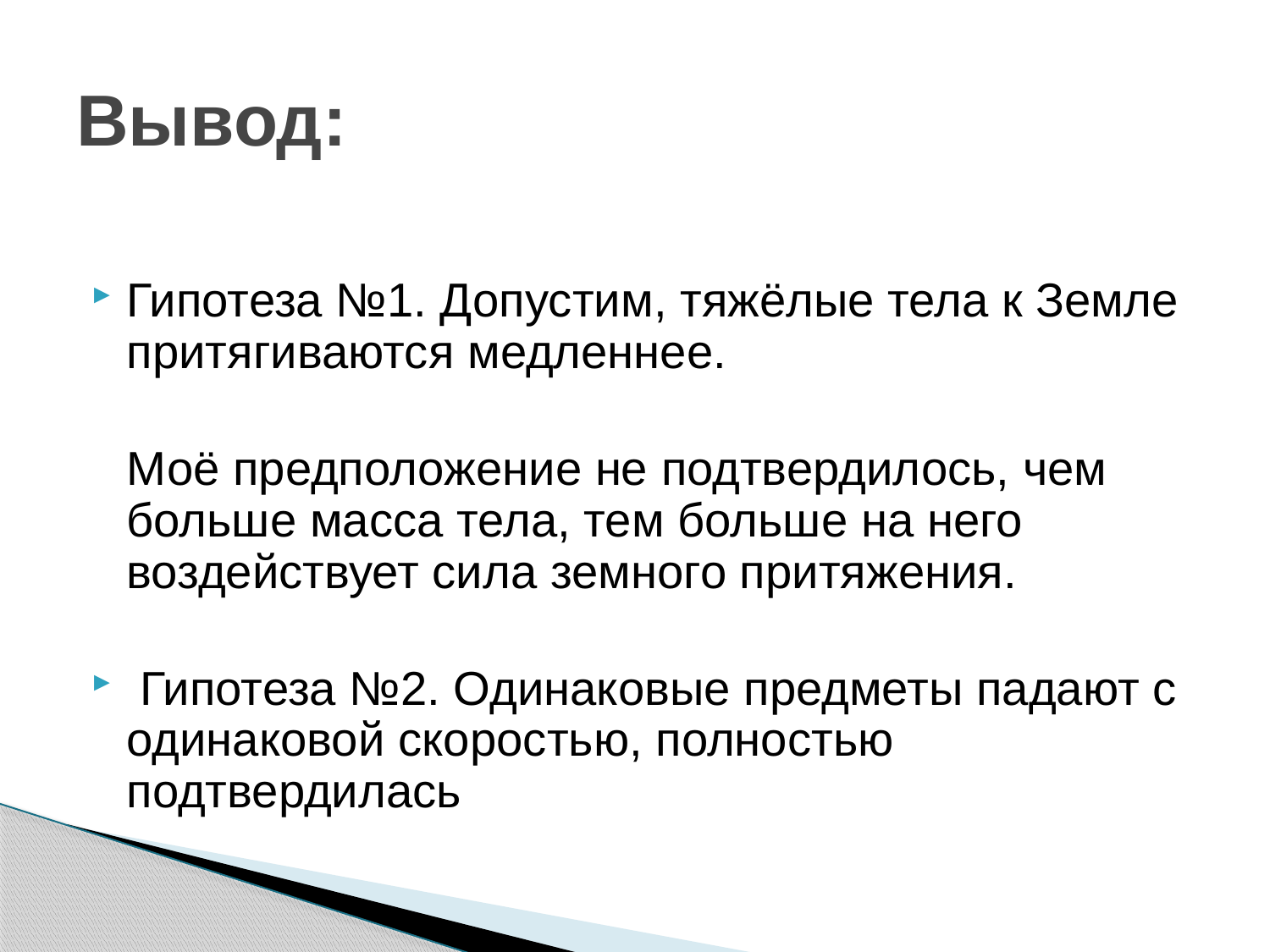

Вывод:

Гипотеза №1. Допустим, тяжёлые тела к Земле притягиваются медленнее.

	Моё предположение не подтвердилось, чем больше масса тела, тем больше на него воздействует сила земного притяжения.

 Гипотеза №2. Одинаковые предметы падают с одинаковой скоростью, полностью подтвердилась